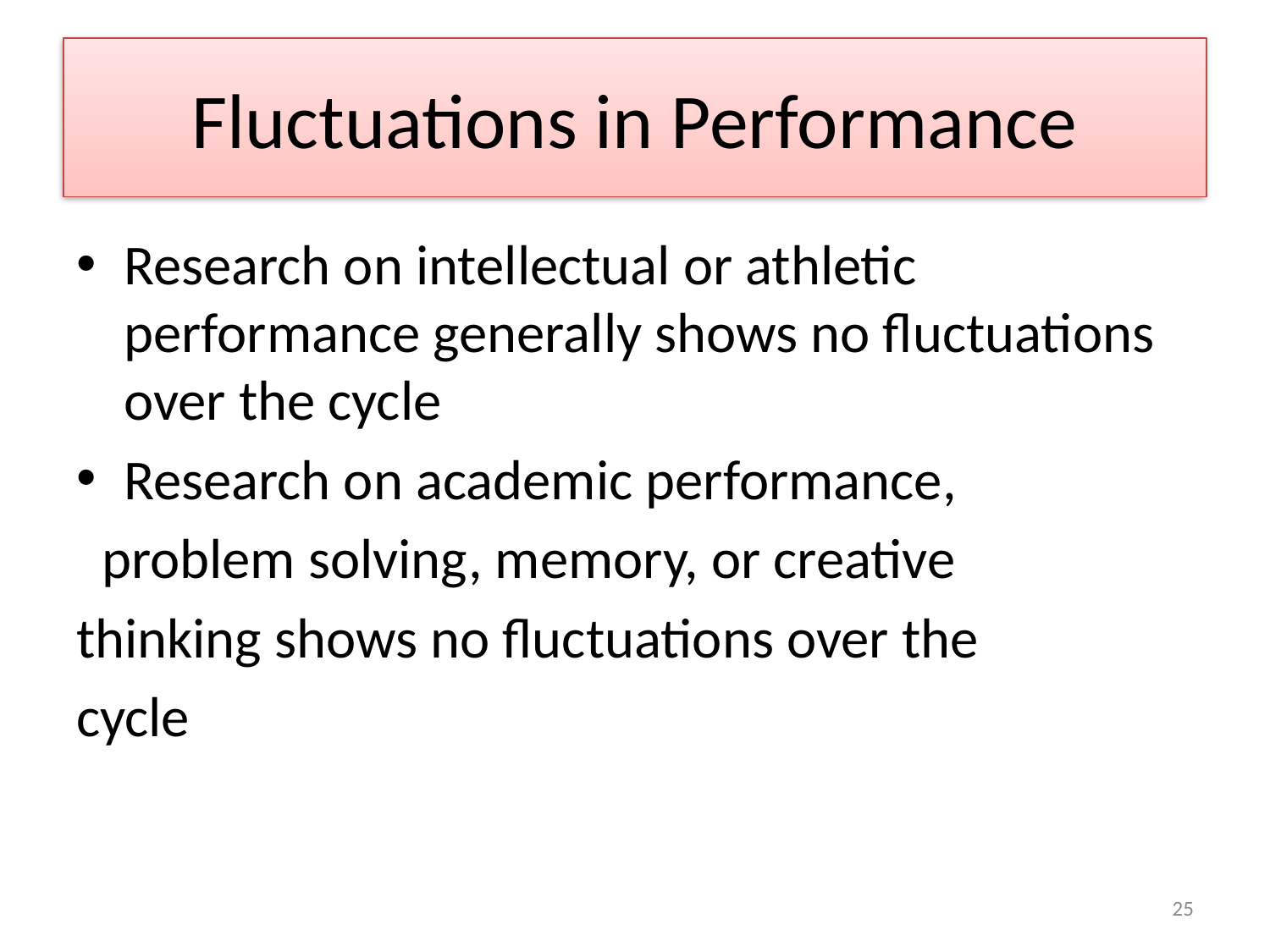

# Fluctuations in Performance
Research on intellectual or athletic performance generally shows no fluctuations over the cycle
Research on academic performance,
  problem solving, memory, or creative
thinking shows no fluctuations over the
cycle
25